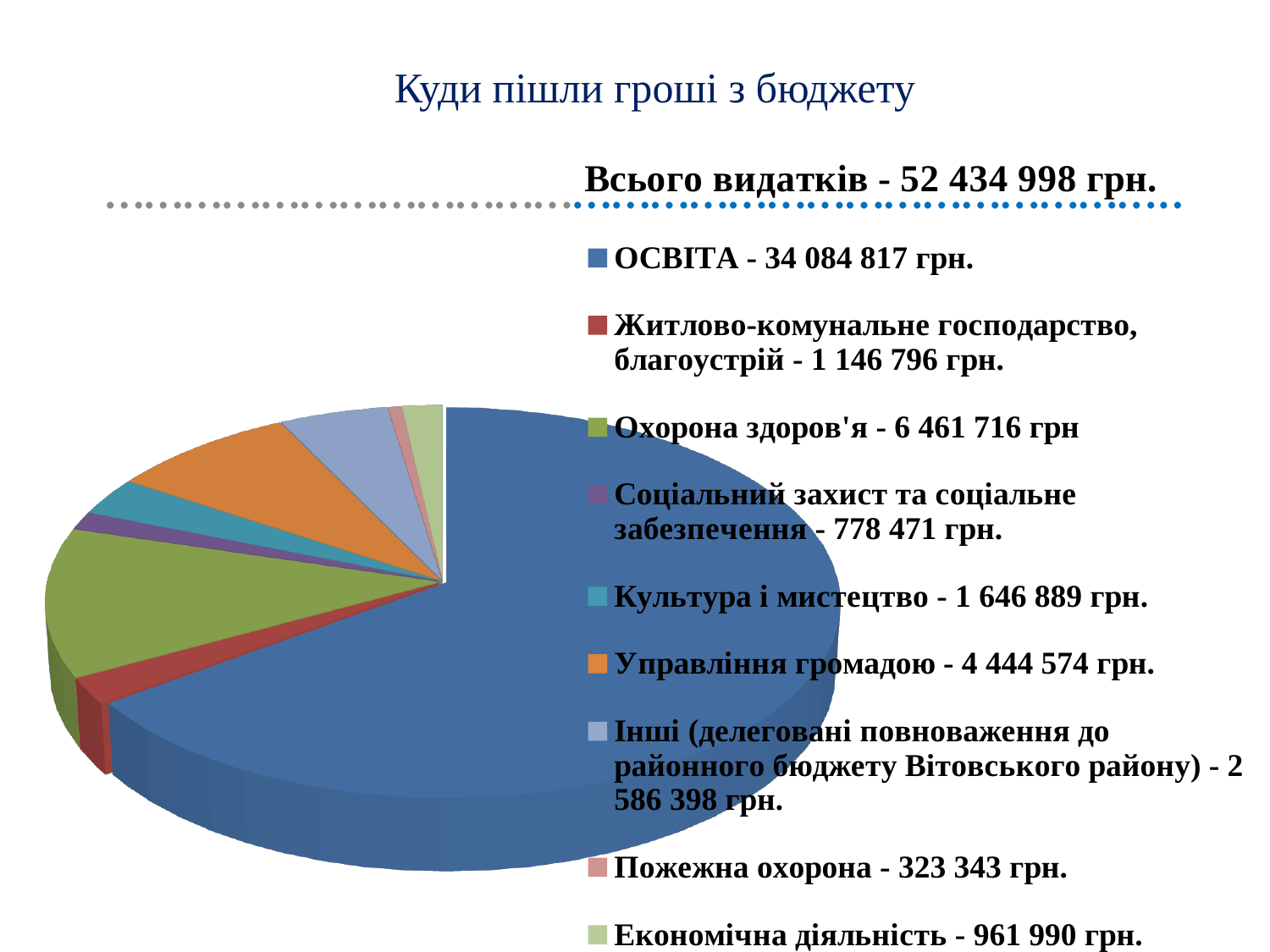

# Куди пішли гроші з бюджету

[unsupported chart]

………………………………………………………………………..